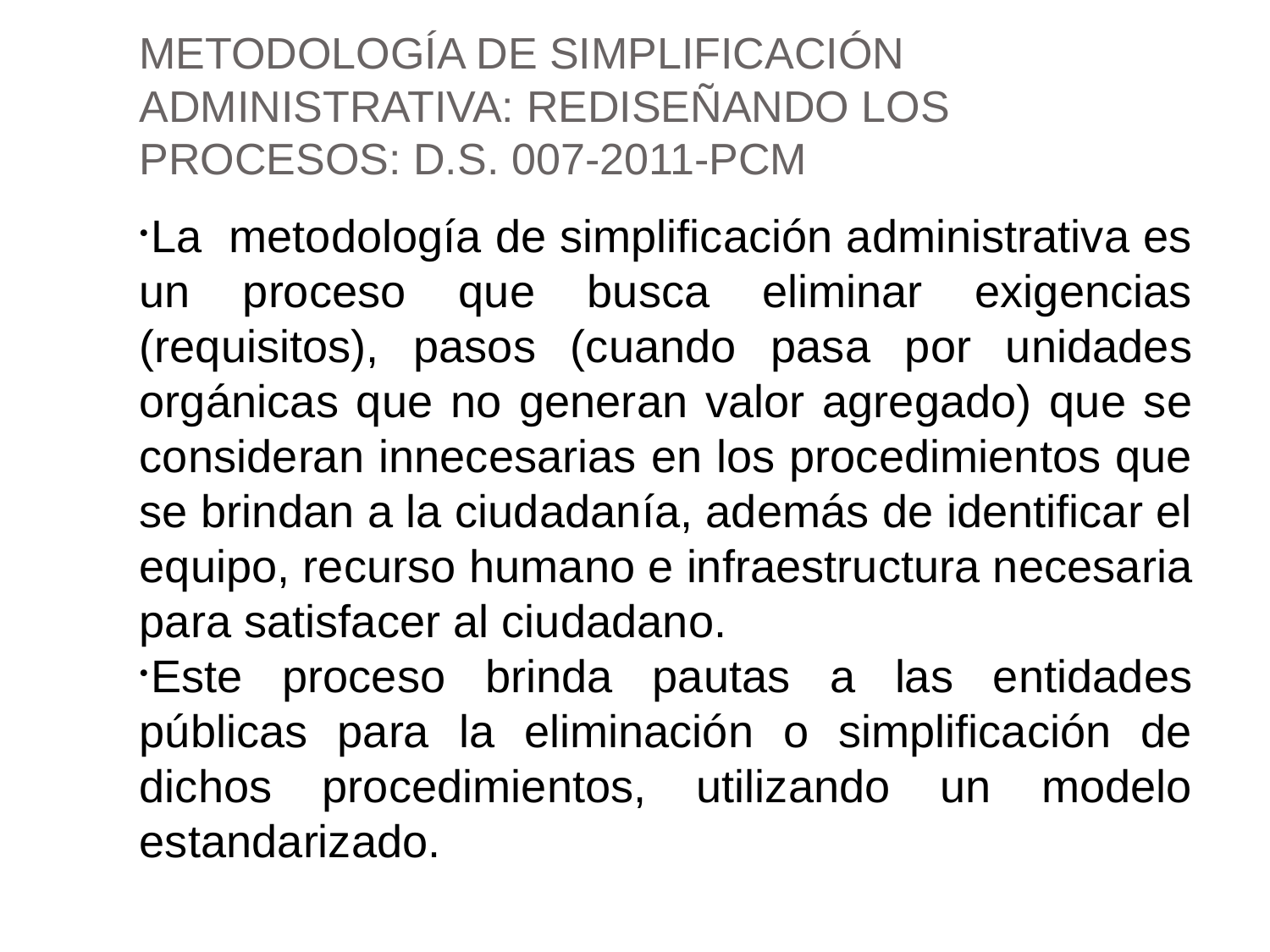

METODOLOGÍA DE SIMPLIFICACIÓN ADMINISTRATIVA: REDISEÑANDO LOS PROCESOS: D.S. 007-2011-PCM
La  metodología de simplificación administrativa es un proceso que busca eliminar exigencias (requisitos), pasos (cuando pasa por unidades orgánicas que no generan valor agregado) que se consideran innecesarias en los procedimientos que se brindan a la ciudadanía, además de identificar el equipo, recurso humano e infraestructura necesaria para satisfacer al ciudadano.
Este proceso brinda pautas a las entidades públicas para la eliminación o simplificación de dichos procedimientos, utilizando un modelo estandarizado.